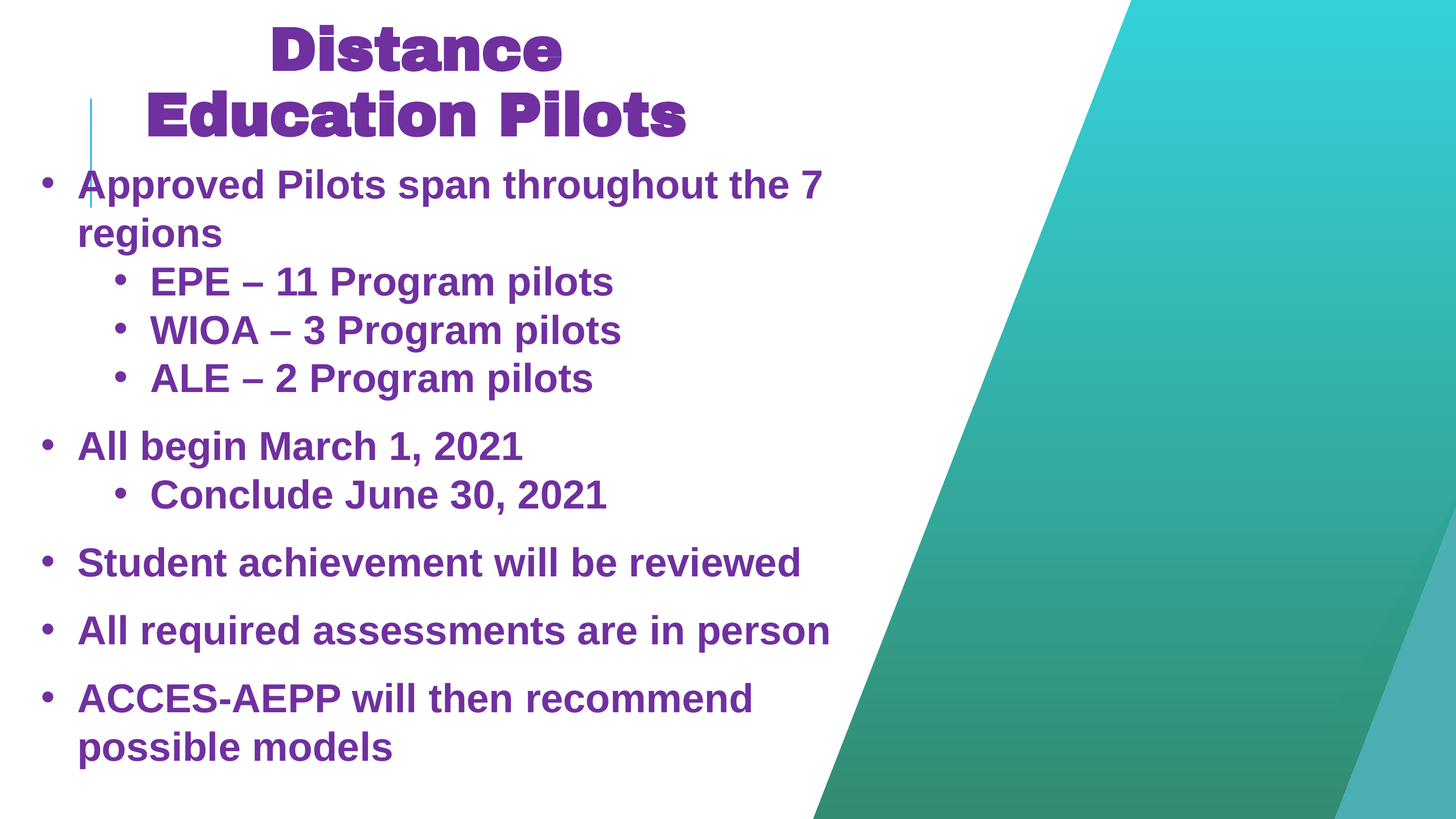

Distance Education Pilots
Approved Pilots span throughout the 7 regions
EPE – 11 Program pilots
WIOA – 3 Program pilots
ALE – 2 Program pilots

All begin March 1, 2021
Conclude June 30, 2021

Student achievement will be reviewed

All required assessments are in person

ACCES-AEPP will then recommend possible models